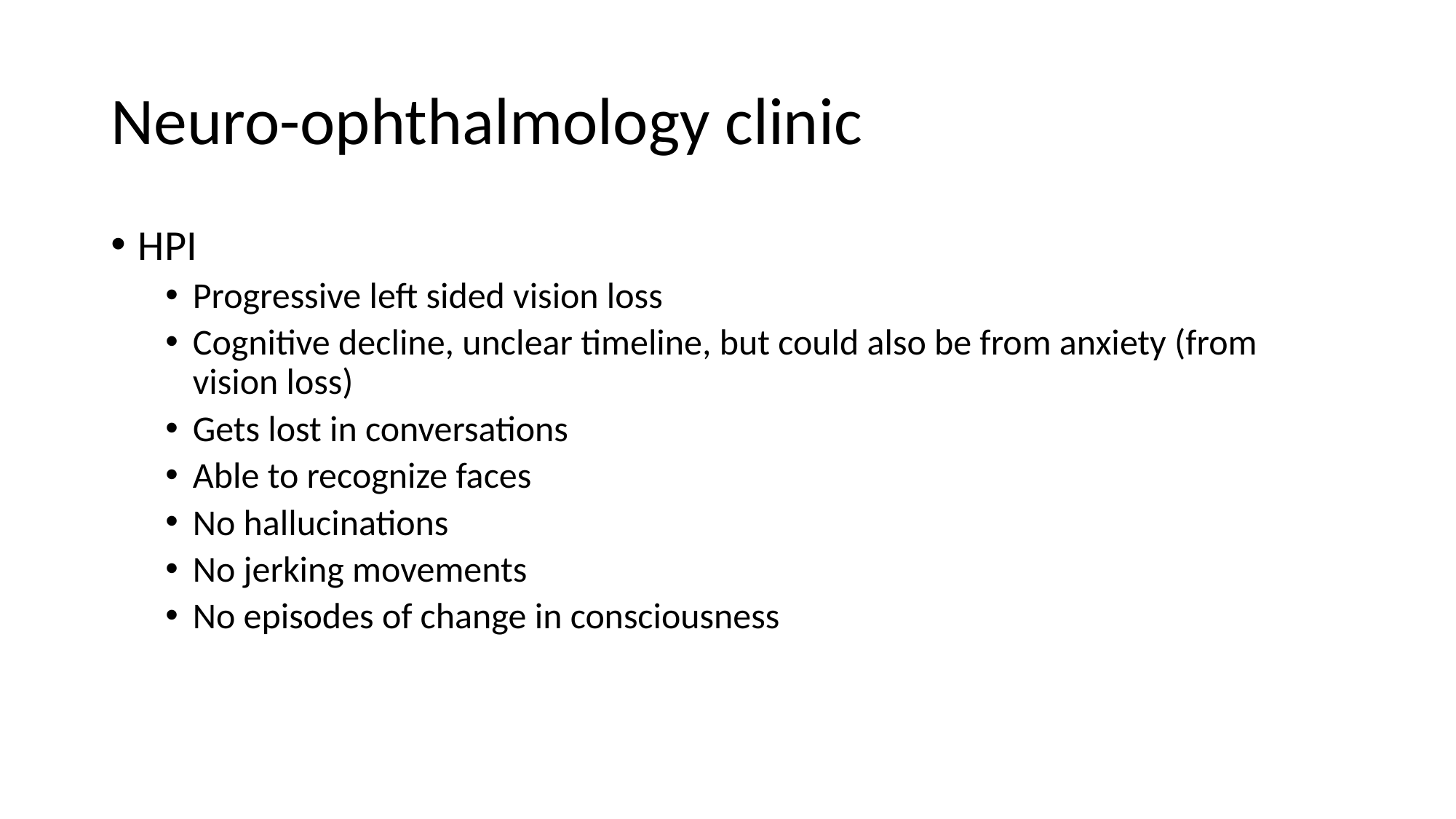

# Neuro-ophthalmology clinic
HPI
Progressive left sided vision loss
Cognitive decline, unclear timeline, but could also be from anxiety (from vision loss)
Gets lost in conversations
Able to recognize faces
No hallucinations
No jerking movements
No episodes of change in consciousness